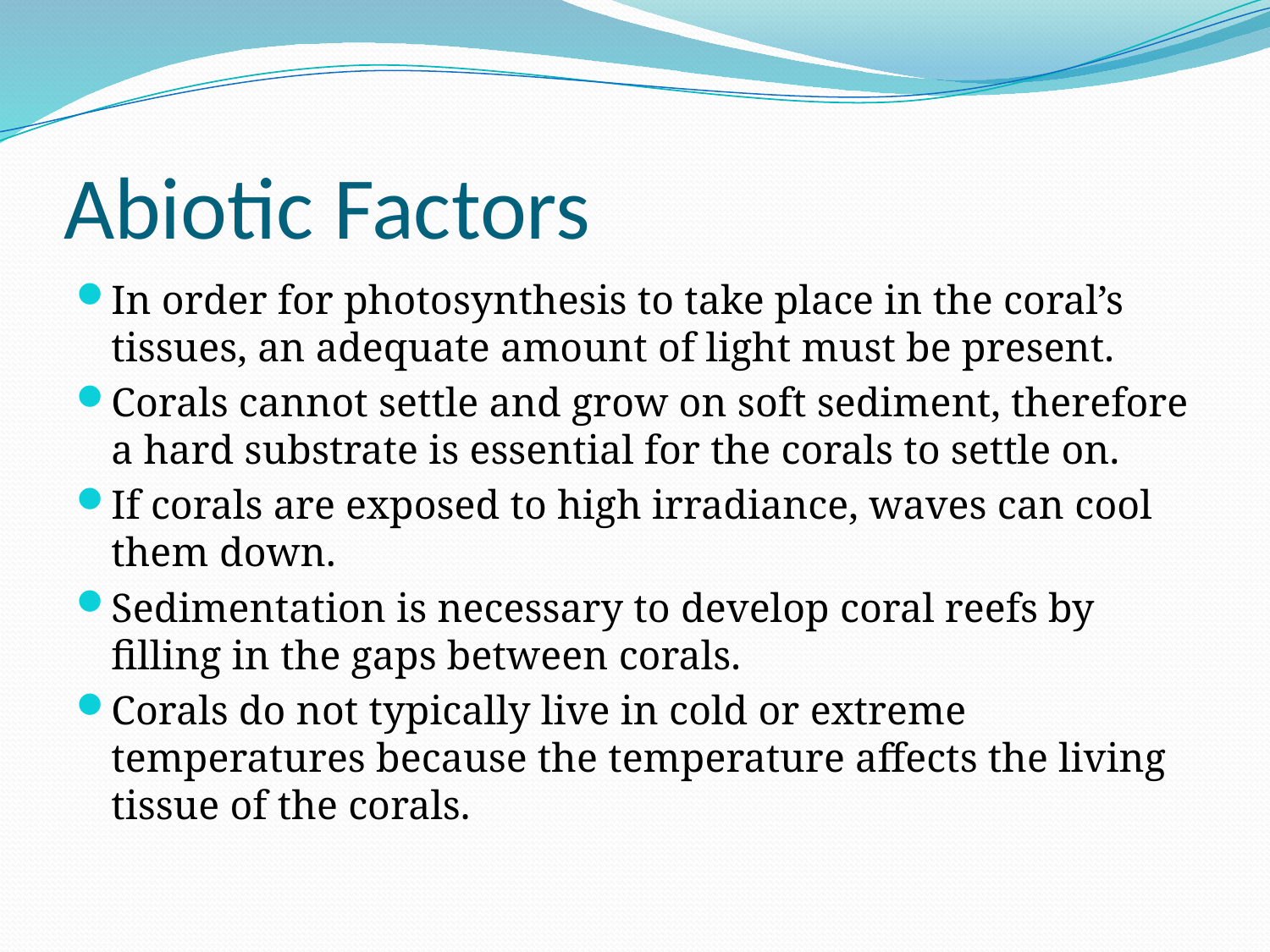

# Abiotic Factors
In order for photosynthesis to take place in the coral’s tissues, an adequate amount of light must be present.
Corals cannot settle and grow on soft sediment, therefore a hard substrate is essential for the corals to settle on.
If corals are exposed to high irradiance, waves can cool them down.
Sedimentation is necessary to develop coral reefs by filling in the gaps between corals.
Corals do not typically live in cold or extreme temperatures because the temperature affects the living tissue of the corals.